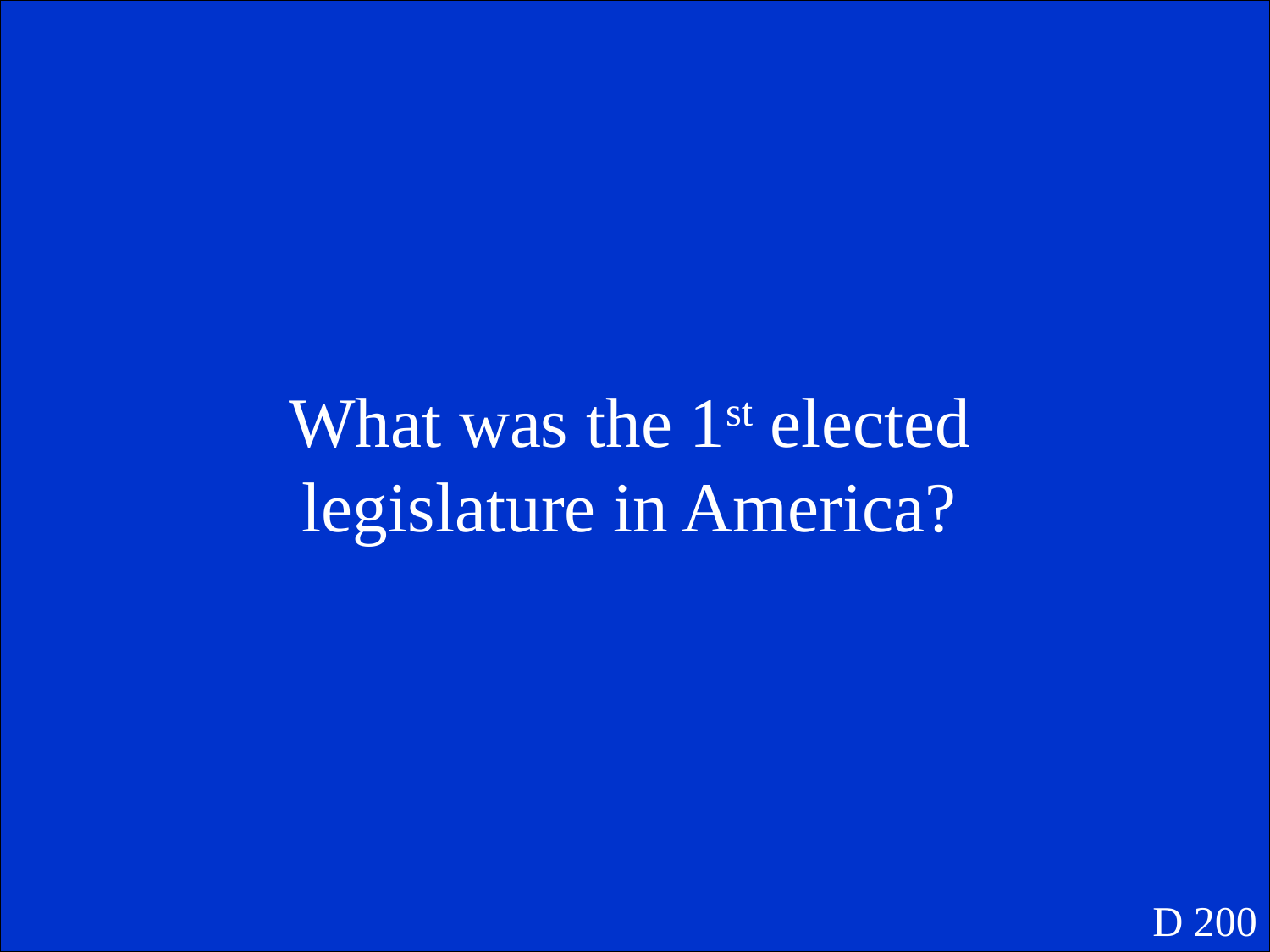

What was the 1st elected legislature in America?
D 200